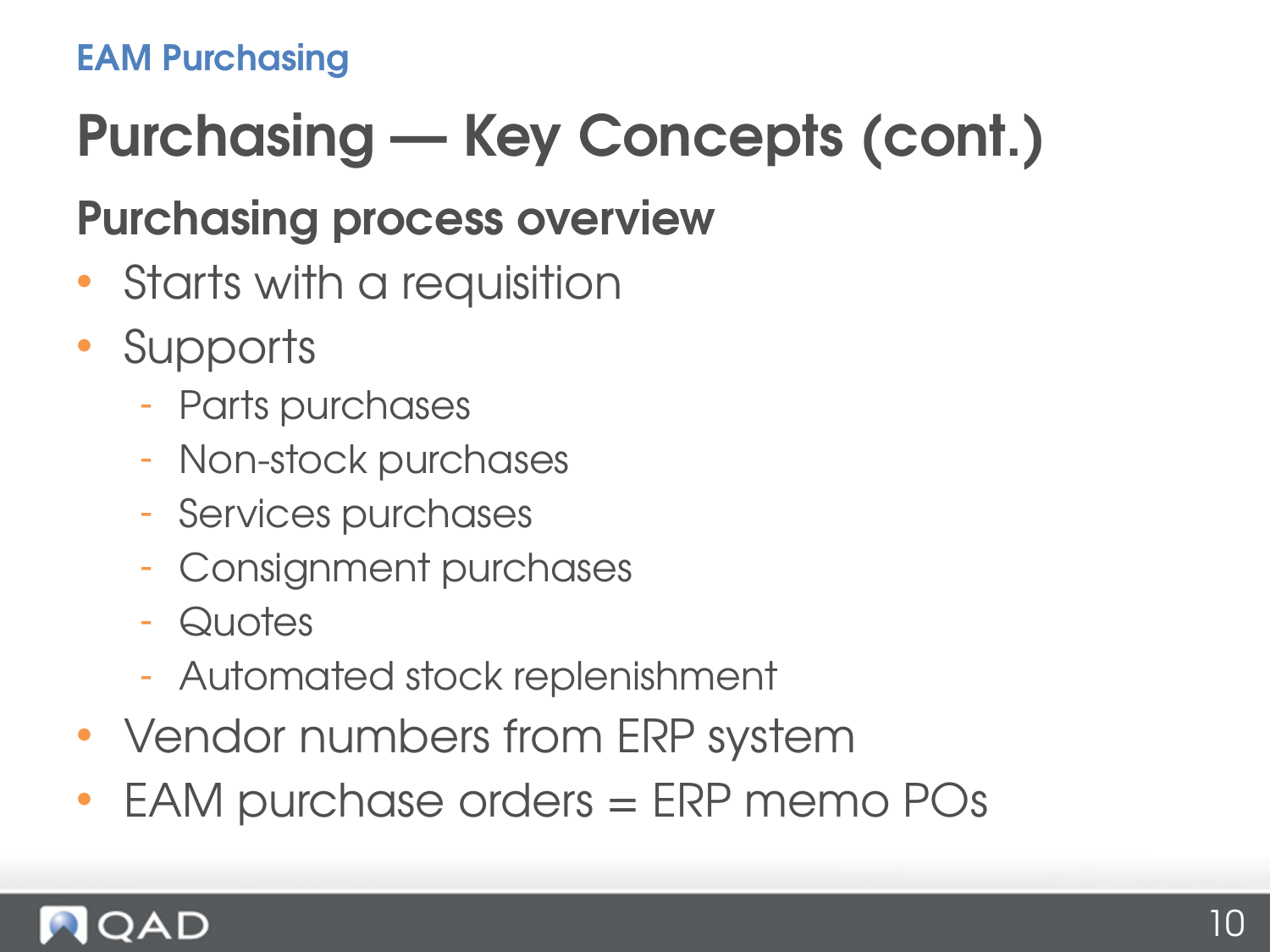

EAM Purchasing
# Purchasing — Key Concepts (cont.)
Purchasing process overview
Starts with a requisition
Supports
Parts purchases
Non-stock purchases
Services purchases
Consignment purchases
Quotes
Automated stock replenishment
Vendor numbers from ERP system
EAM purchase orders = ERP memo POs
10